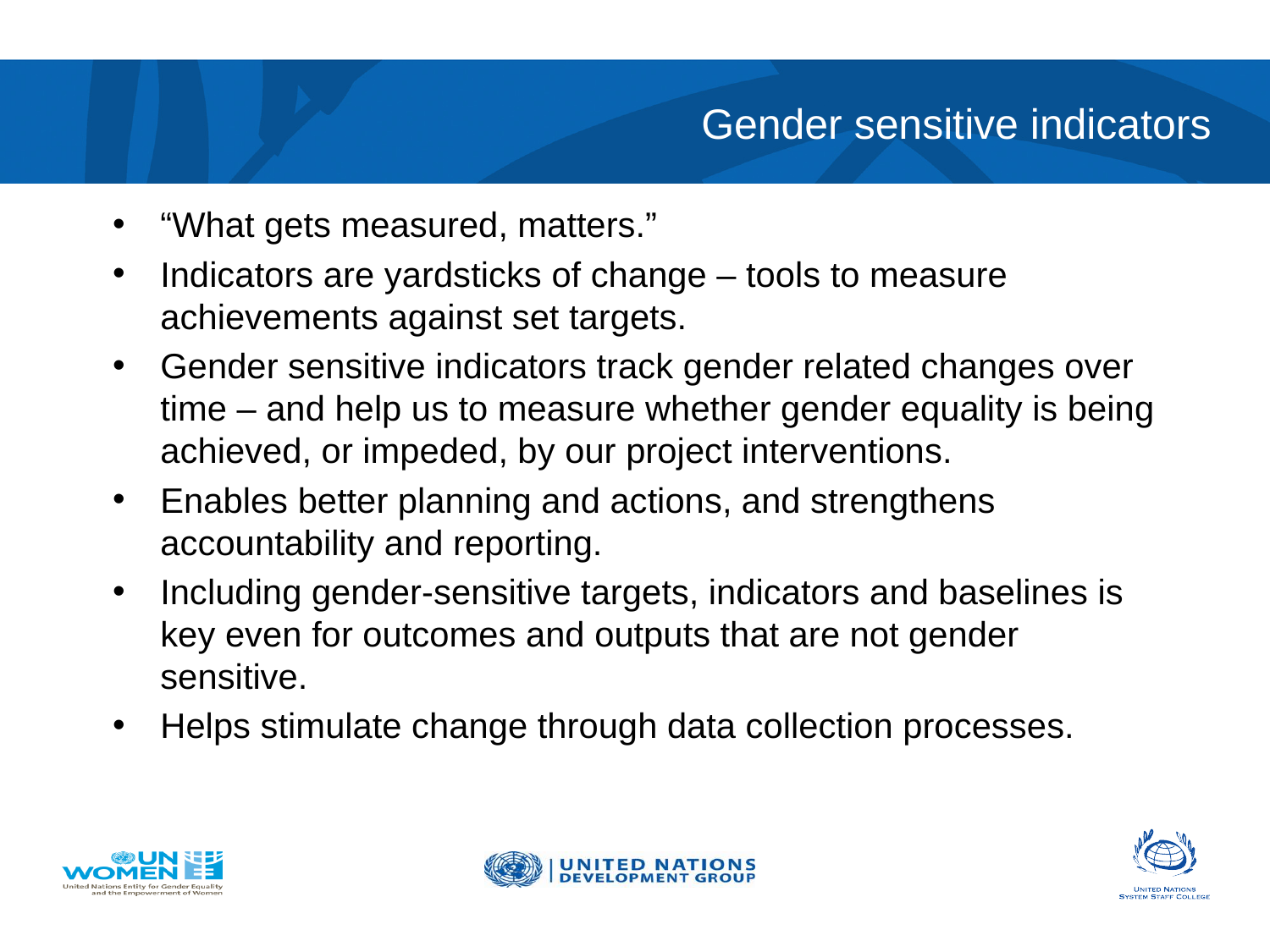

# Gender sensitive indicators
“What gets measured, matters.”
Indicators are yardsticks of change – tools to measure achievements against set targets.
Gender sensitive indicators track gender related changes over time – and help us to measure whether gender equality is being achieved, or impeded, by our project interventions.
Enables better planning and actions, and strengthens accountability and reporting.
Including gender-sensitive targets, indicators and baselines is key even for outcomes and outputs that are not gender sensitive.
Helps stimulate change through data collection processes.